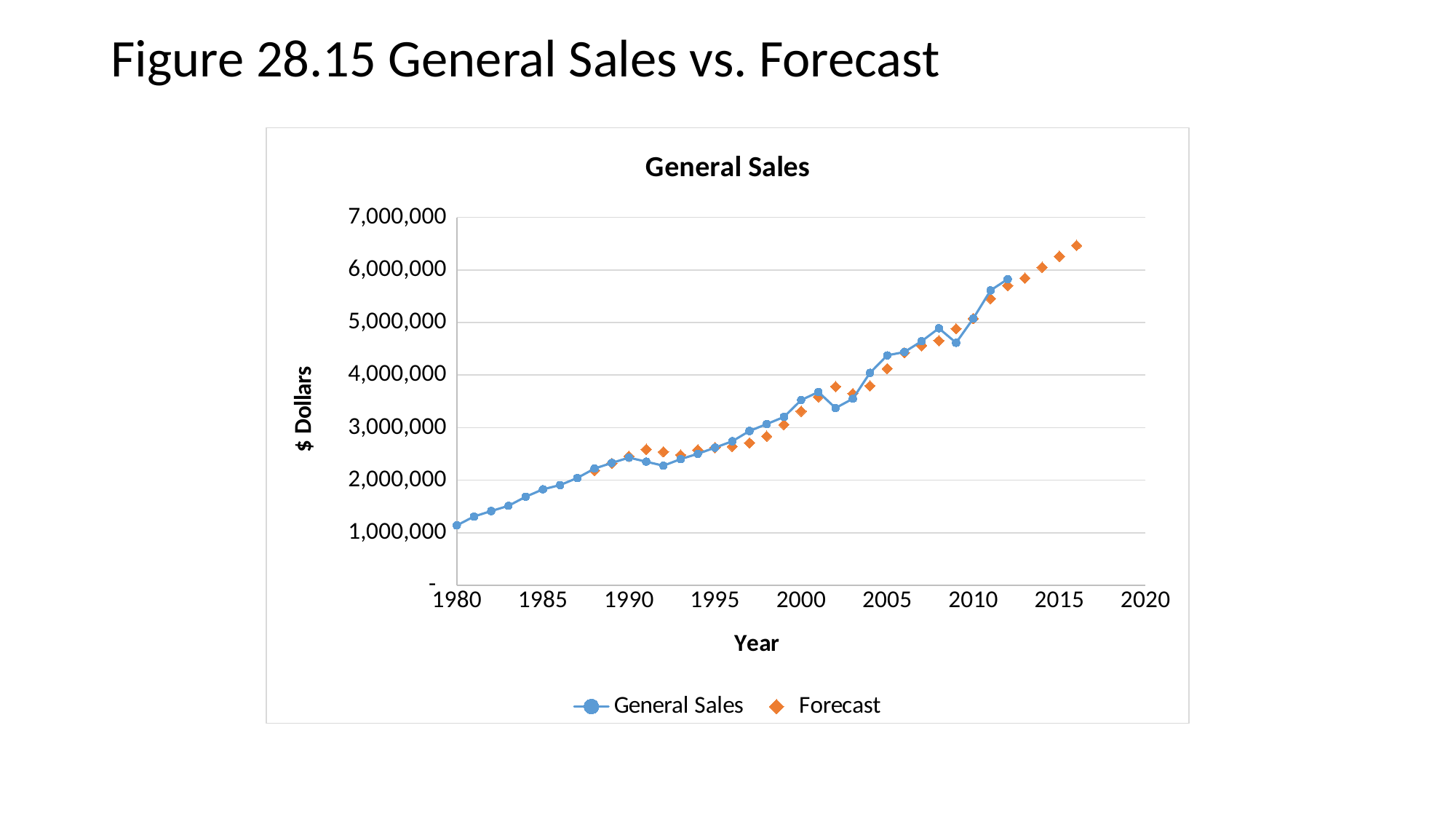

# Figure 28.15 General Sales vs. Forecast

### Chart:

| Category | General Sales | Forecast |
|---|---|---|